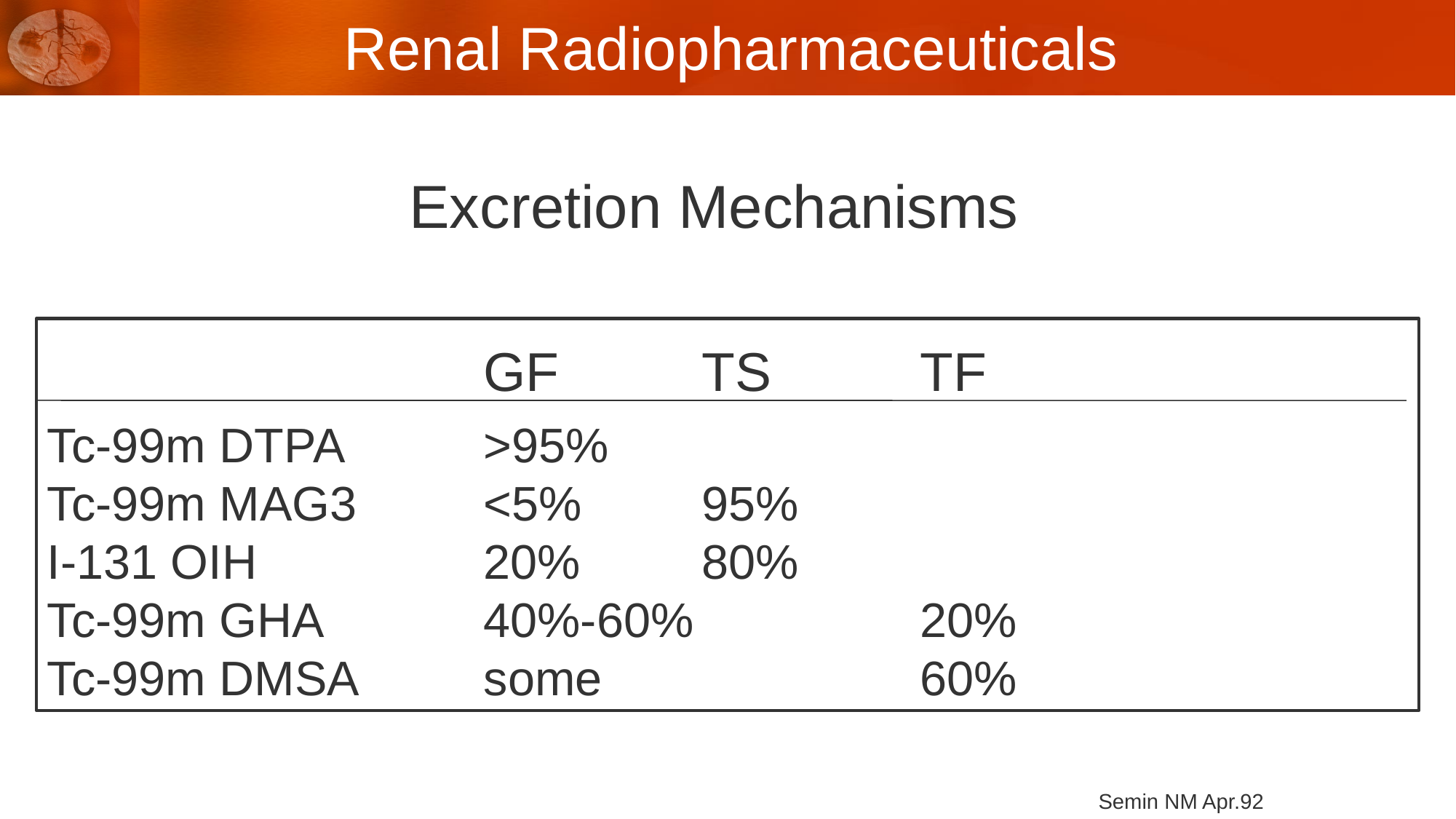

Renal Radiopharmaceuticals
# Excretion Mechanisms
				GF 		TS 		TF
Tc-99m DTPA		>95%
Tc-99m MAG3		<5%		95%
I-131 OIH			20%		80%
Tc-99m GHA		40%-60%			20%
Tc-99m DMSA		some	 		60%

Semin NM Apr.92